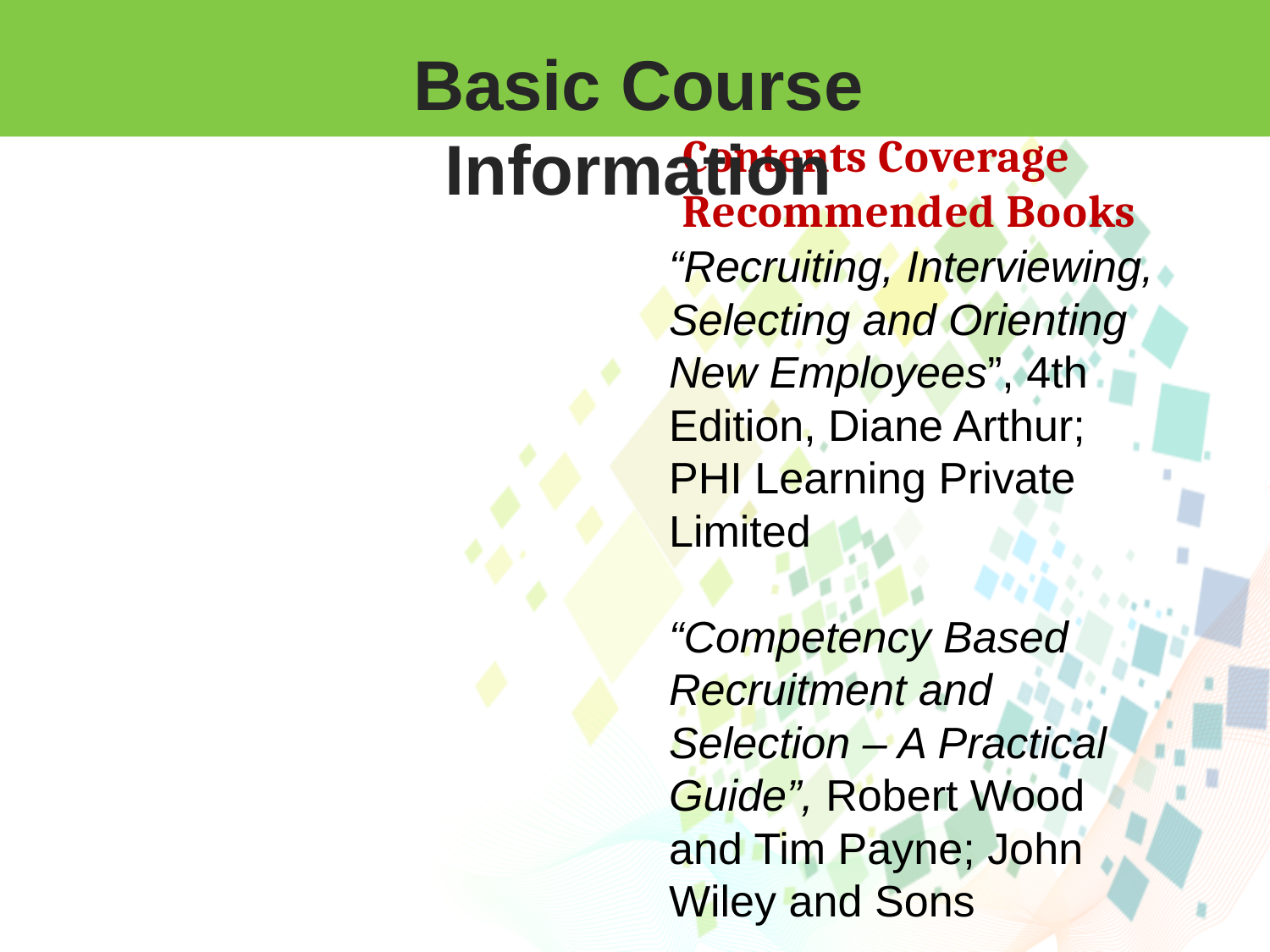

Basic Course Information
Contents Coverage
Recommended Books
“Recruiting, Interviewing, Selecting and Orienting New Employees”, 4th Edition, Diane Arthur; PHI Learning Private Limited

“Competency Based Recruitment and Selection – A Practical Guide”, Robert Wood and Tim Payne; John Wiley and Sons